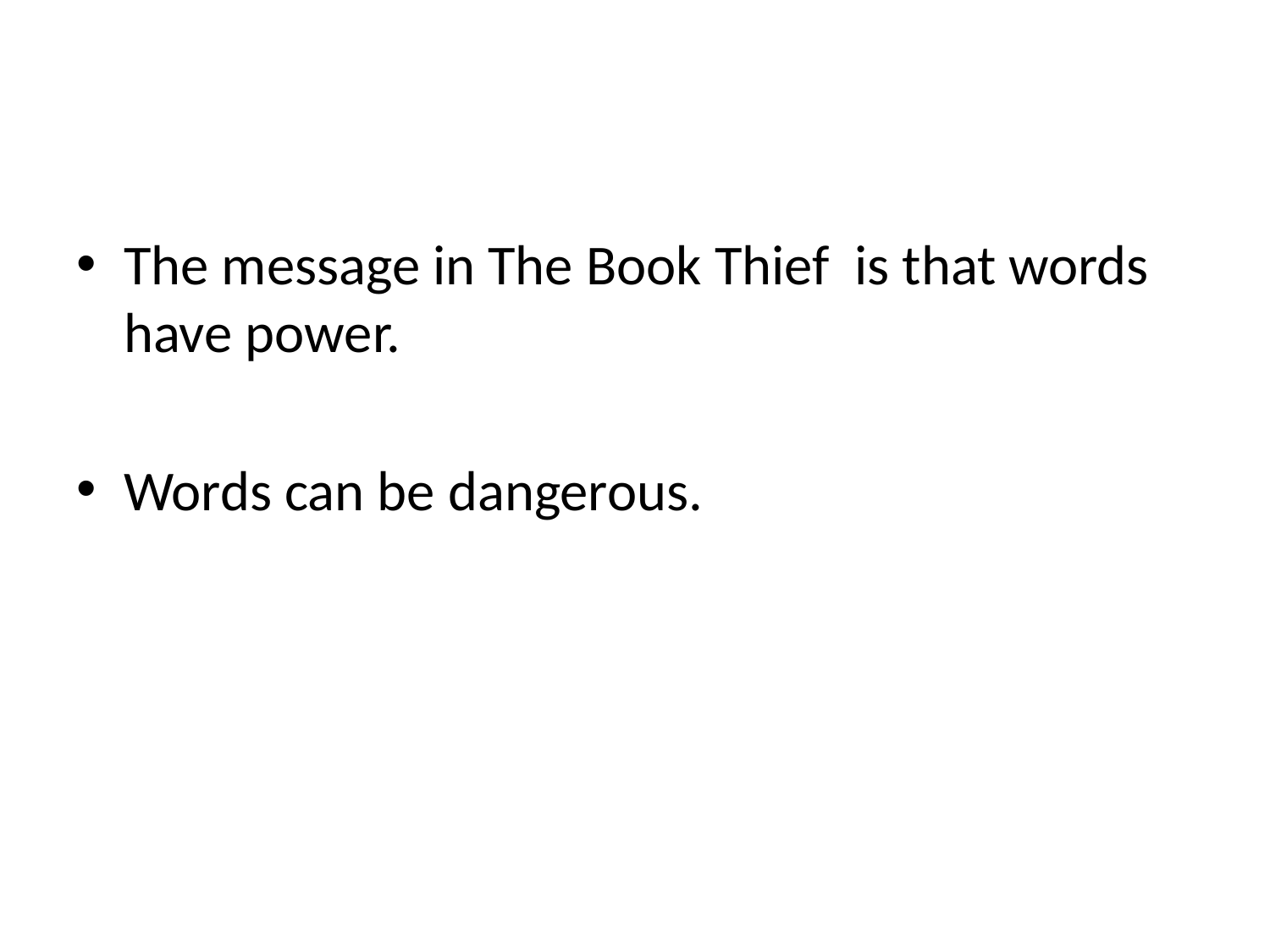

#
The message in The Book Thief  is that words have power.

Words can be dangerous.